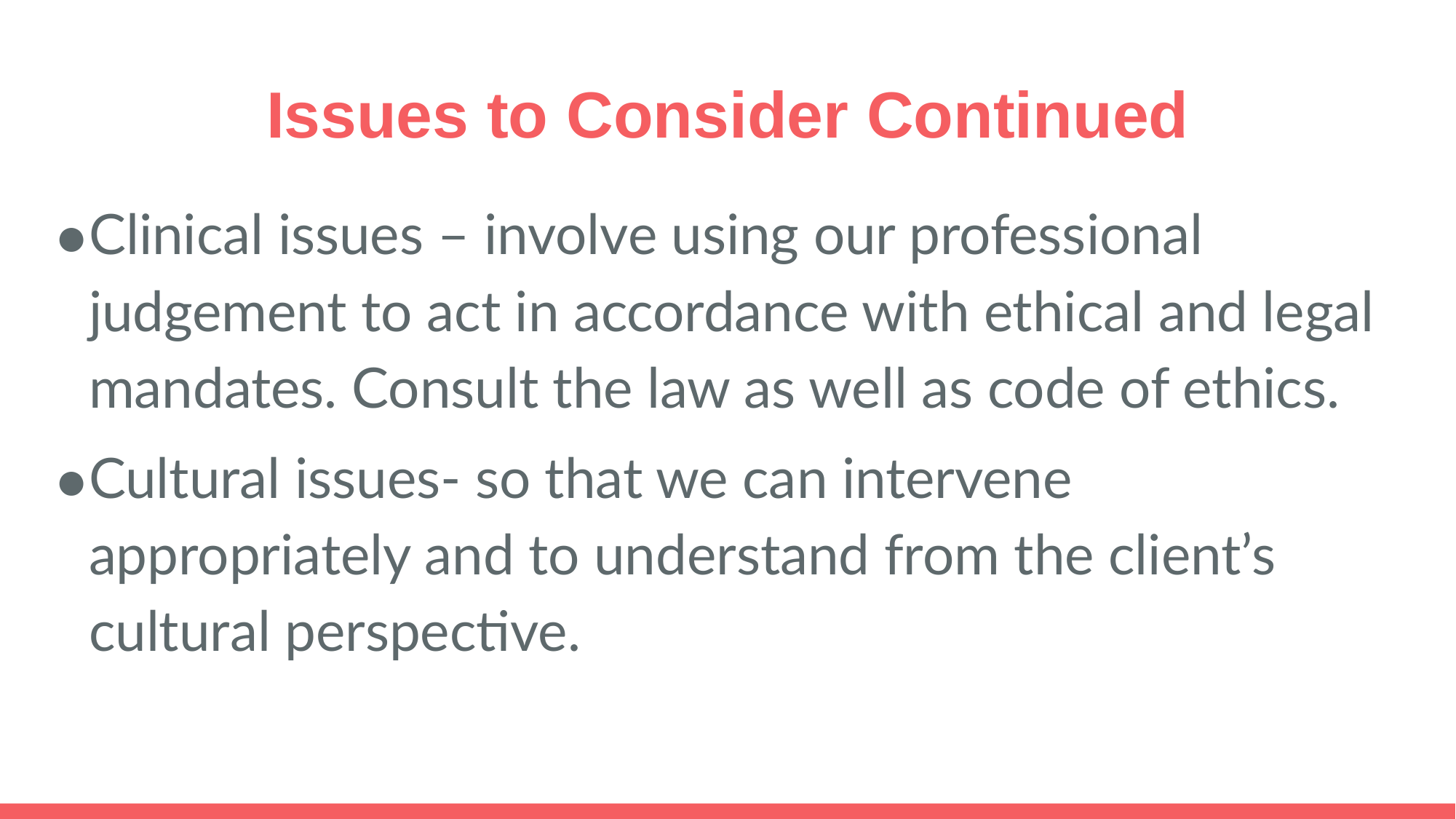

# Issues to Consider Continued
Clinical issues – involve using our professional judgement to act in accordance with ethical and legal mandates. Consult the law as well as code of ethics.
Cultural issues- so that we can intervene appropriately and to understand from the client’s cultural perspective.